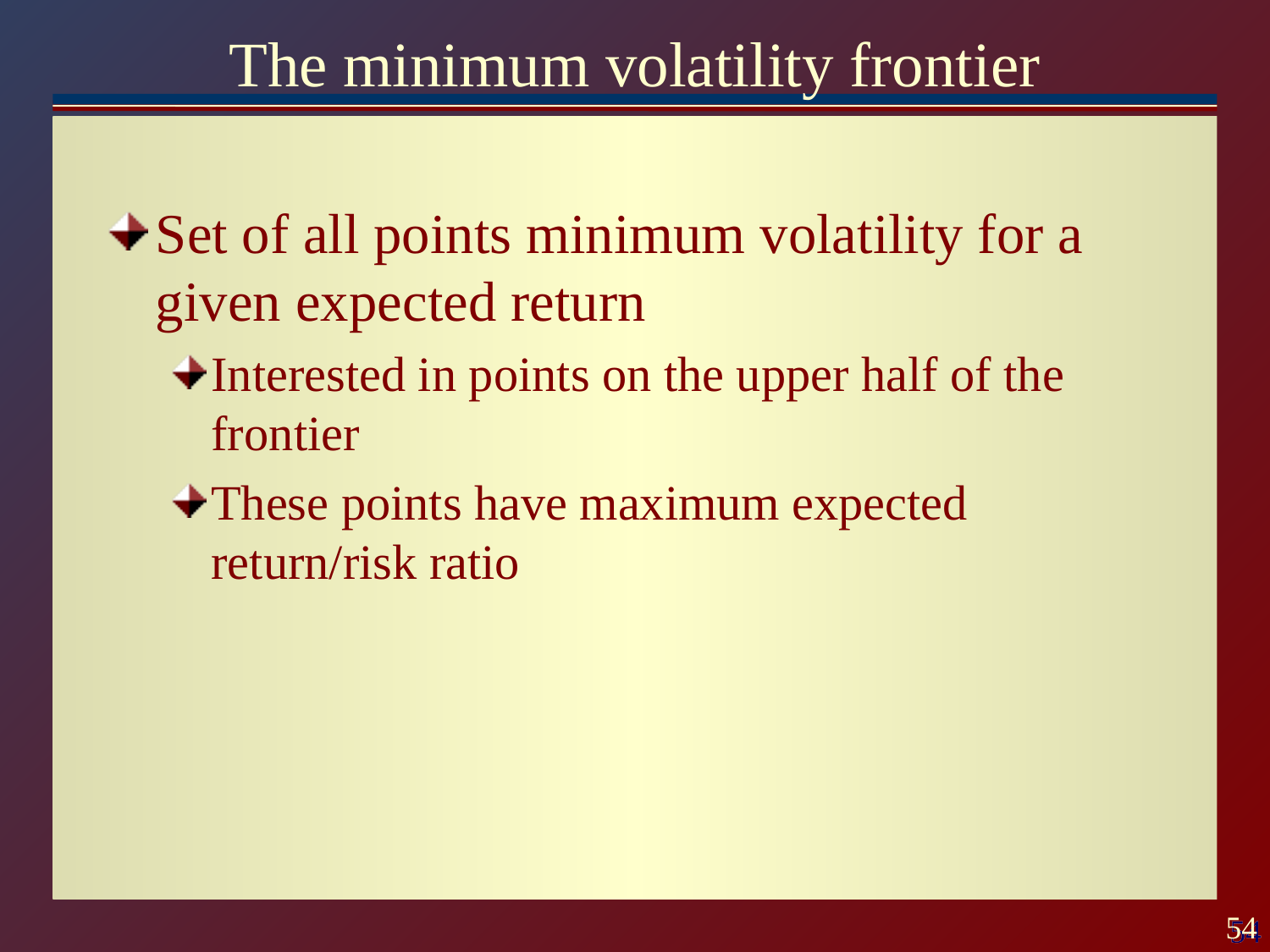

# The minimum volatility frontier
Set of all points minimum volatility for a given expected return
Interested in points on the upper half of the frontier
These points have maximum expected return/risk ratio